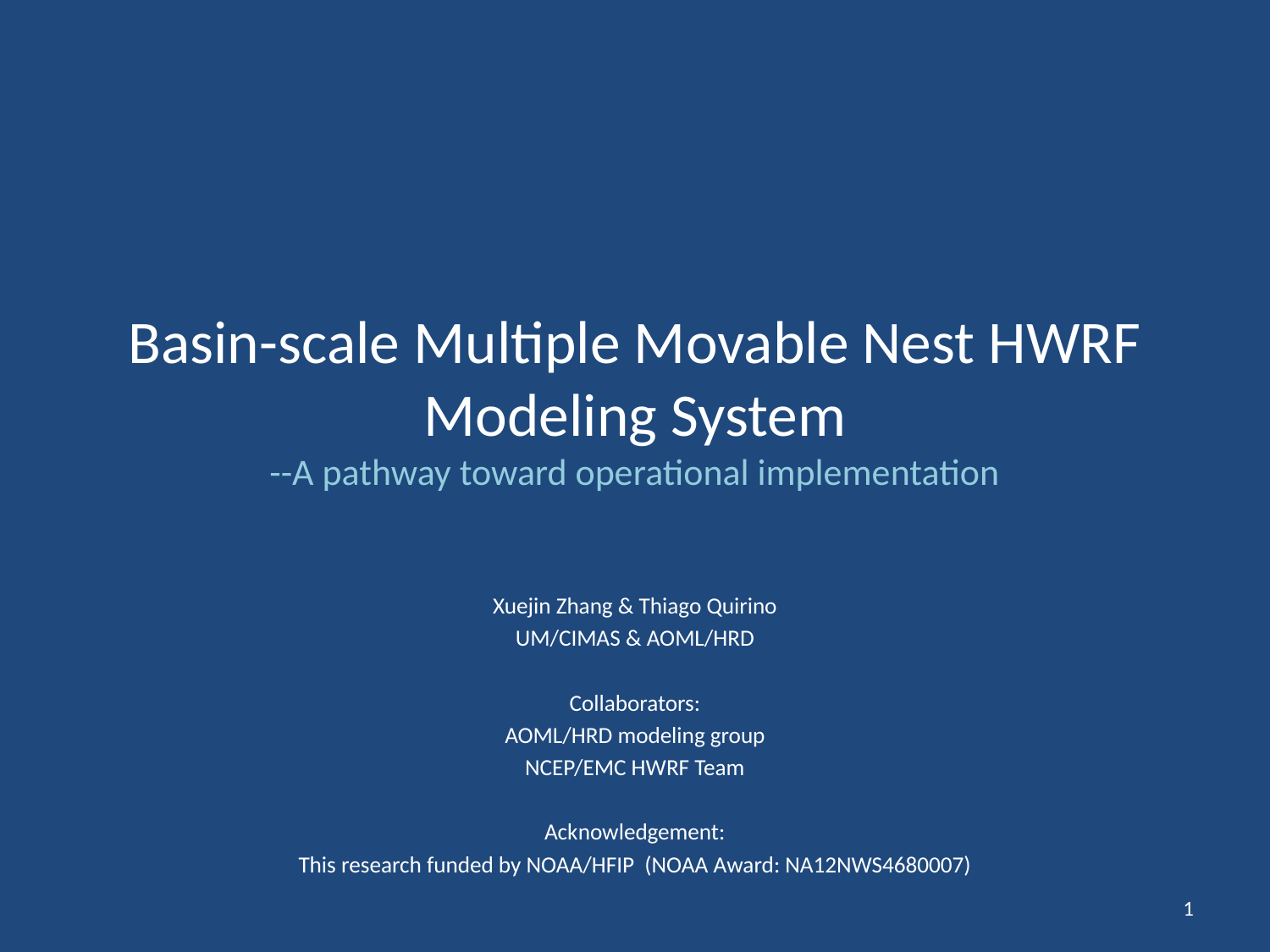

# Basin-scale Multiple Movable Nest HWRF Modeling System --A pathway toward operational implementation
Xuejin Zhang & Thiago Quirino
UM/CIMAS & AOML/HRD

Collaborators:
AOML/HRD modeling group
NCEP/EMC HWRF Team

Acknowledgement:
This research funded by NOAA/HFIP  (NOAA Award: NA12NWS4680007)
1